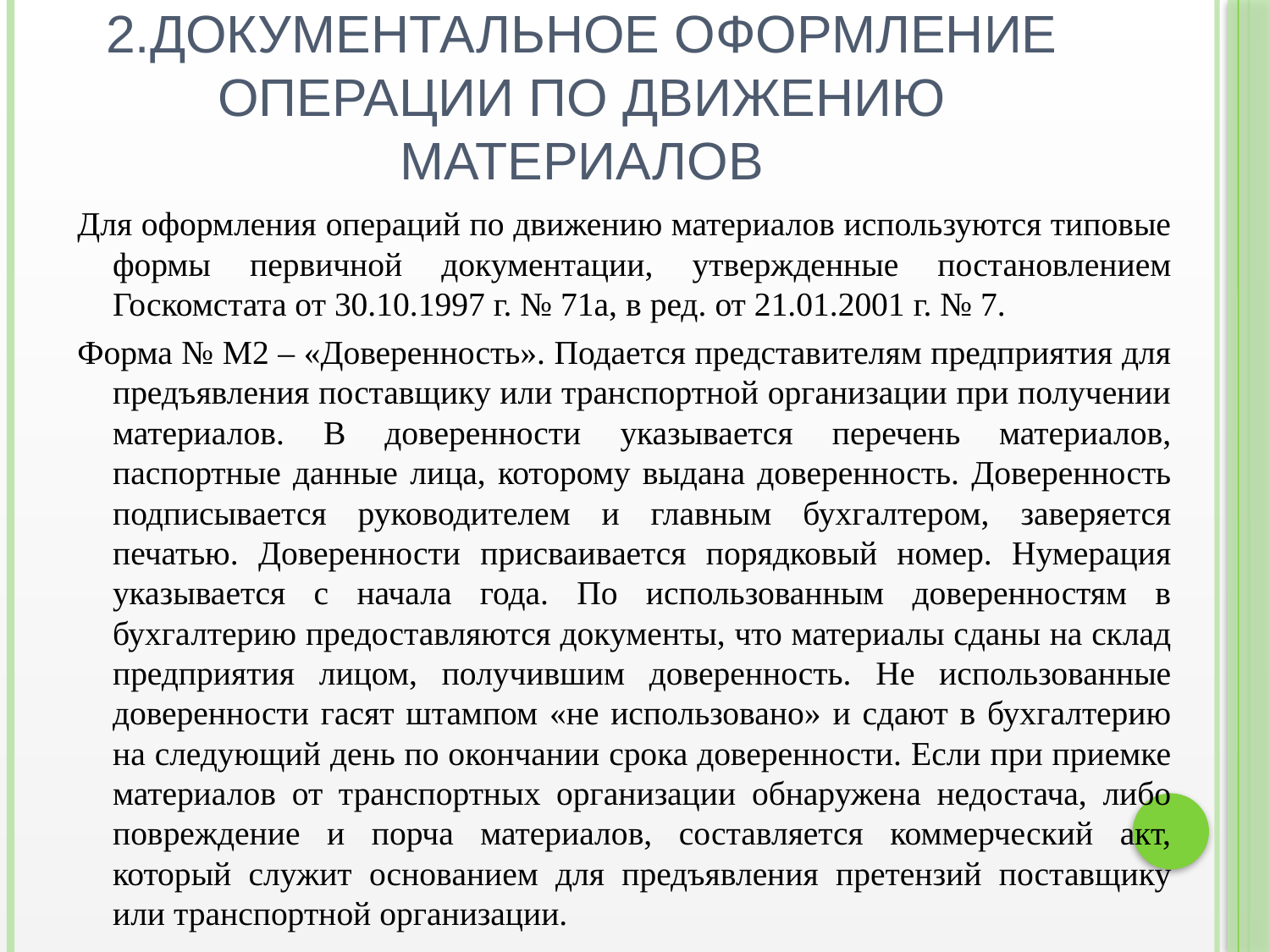

# 2.Документальное оформление операции по движению материалов
Для оформления операций по движению материалов используются типовые формы первичной документации, утвержденные постановлением Госкомстата от 30.10.1997 г. № 71а, в ред. от 21.01.2001 г. № 7.
Форма № М2 – «Доверенность». Подается представителям предприятия для предъявления поставщику или транспортной организации при получении материалов. В доверенности указывается перечень материалов, паспортные данные лица, которому выдана доверенность. Доверенность подписывается руководителем и главным бухгалтером, заверяется печатью. Доверенности присваивается порядковый номер. Нумерация указывается с начала года. По использованным доверенностям в бухгалтерию предоставляются документы, что материалы сданы на склад предприятия лицом, получившим доверенность. Не использованные доверенности гасят штампом «не использовано» и сдают в бухгалтерию на следующий день по окончании срока доверенности. Если при приемке материалов от транспортных организации обнаружена недостача, либо повреждение и порча материалов, составляется коммерческий акт, который служит основанием для предъявления претензий поставщику или транспортной организации.